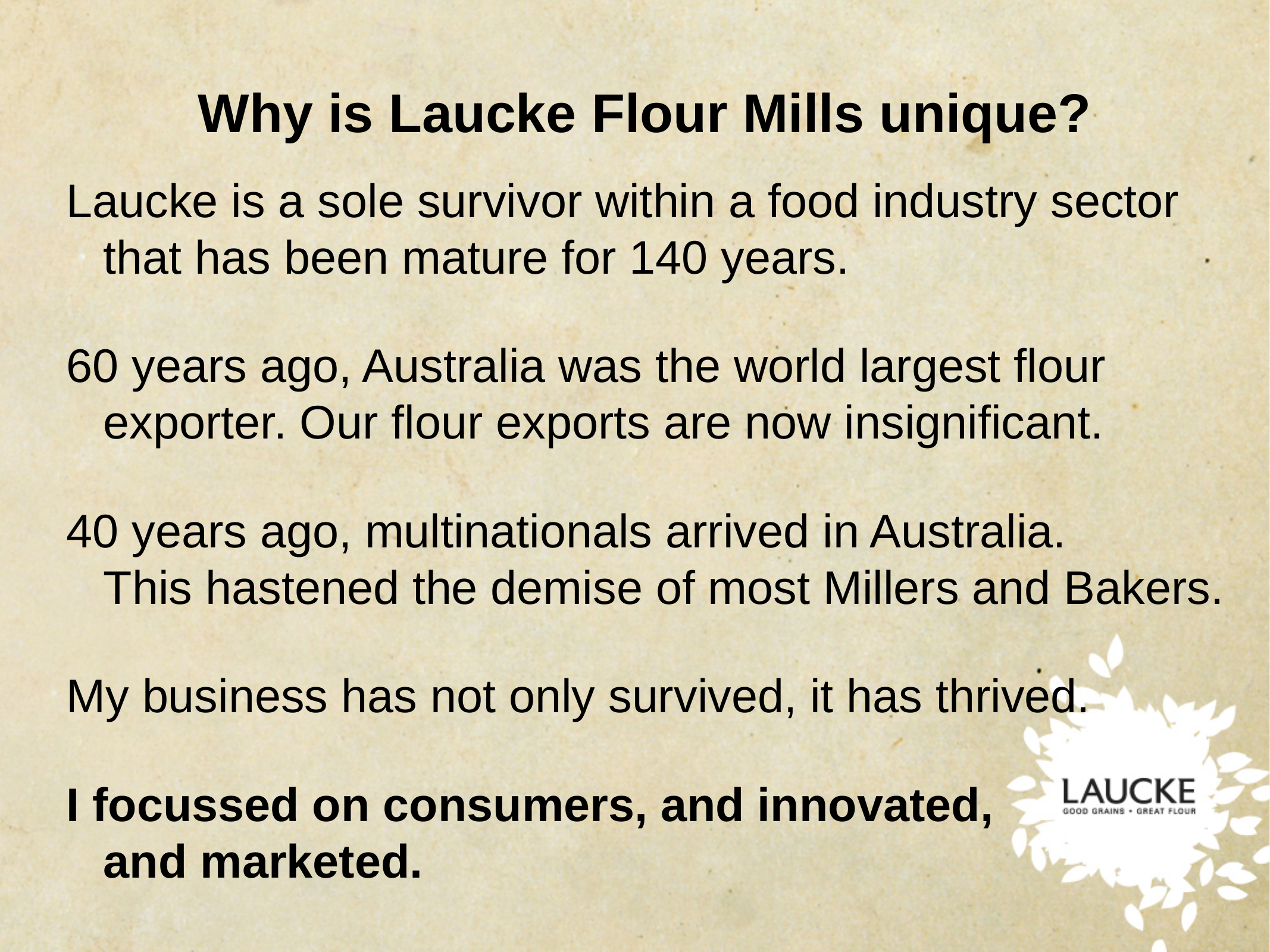

Why is Laucke Flour Mills unique?

Laucke is a sole survivor within a food industry sector that has been mature for 140 years.
60 years ago, Australia was the world largest flour exporter. Our flour exports are now insignificant.
40 years ago, multinationals arrived in Australia.
This hastened the demise of most Millers and Bakers.
My business has not only survived, it has thrived.
I focussed on consumers, and innovated,
and marketed.